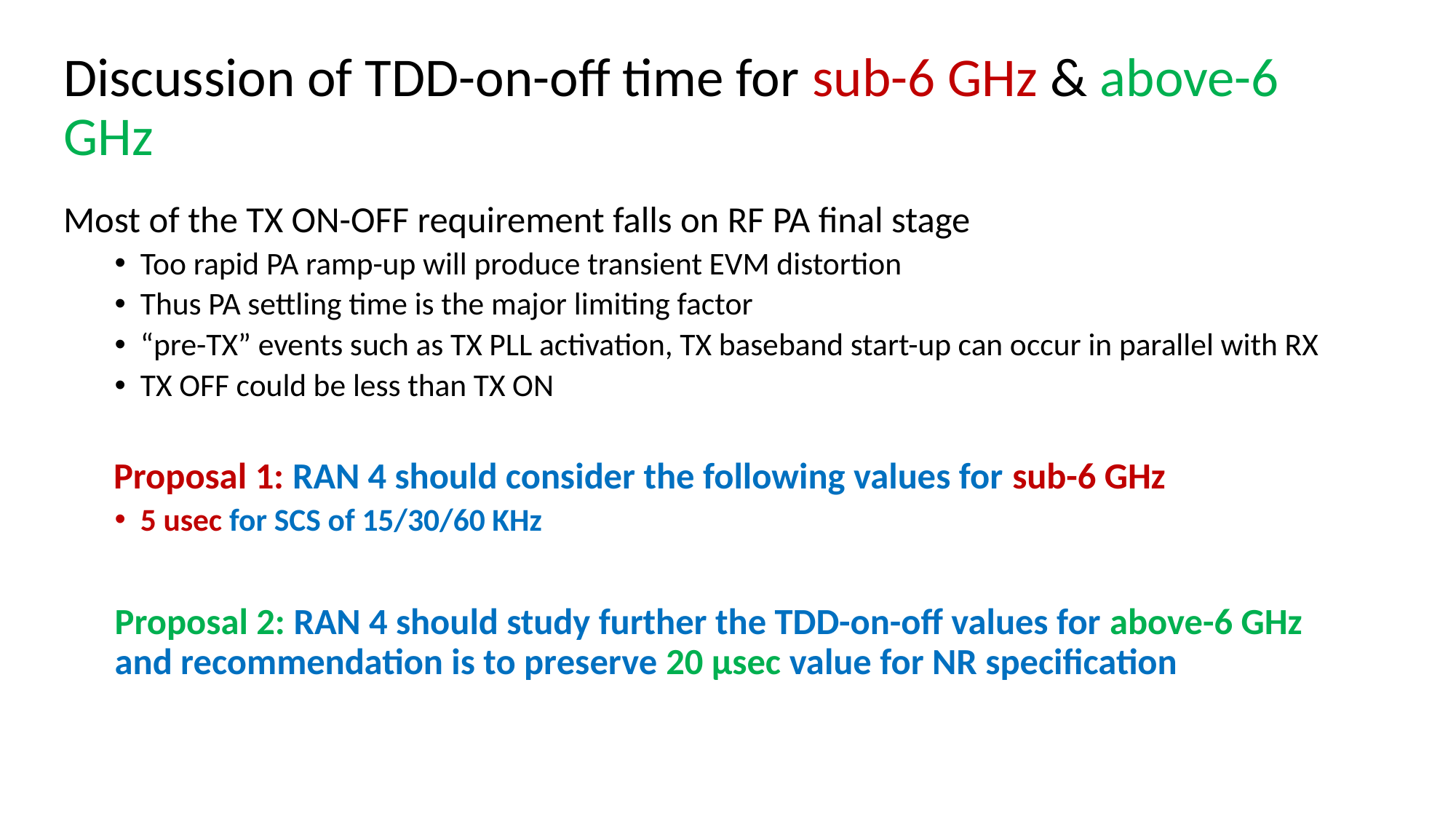

# Discussion of TDD-on-off time for sub-6 GHz & above-6 GHz
Most of the TX ON-OFF requirement falls on RF PA final stage
Too rapid PA ramp-up will produce transient EVM distortion
Thus PA settling time is the major limiting factor
“pre-TX” events such as TX PLL activation, TX baseband start-up can occur in parallel with RX
TX OFF could be less than TX ON

      Proposal 1: RAN 4 should consider the following values for sub-6 GHz
5 usec for SCS of 15/30/60 KHz

Proposal 2: RAN 4 should study further the TDD-on-off values for above-6 GHz and recommendation is to preserve 20 µsec value for NR specification